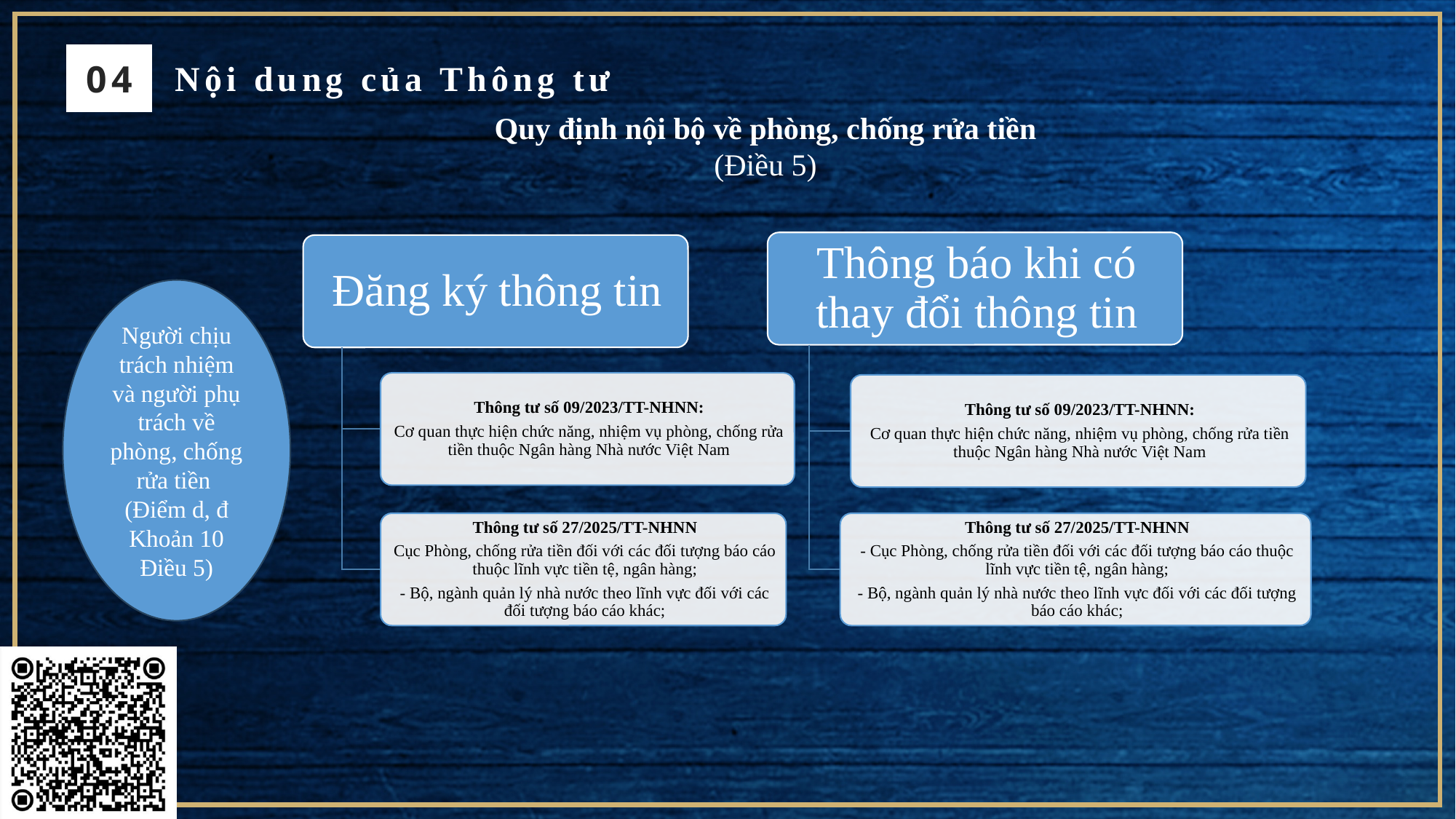

04
Nội dung của Thông tư
Quy định nội bộ về phòng, chống rửa tiền
(Điều 5)

Đăng ký thông tin
Thông tư số 09/2023/TT-NHNN:
Cơ quan thực hiện chức năng, nhiệm vụ phòng, chống rửa tiền thuộc Ngân hàng Nhà nước Việt Nam
Thông tư số 27/2025/TT-NHNN
Cục Phòng, chống rửa tiền đối với các đối tượng báo cáo thuộc lĩnh vực tiền tệ, ngân hàng;
- Bộ, ngành quản lý nhà nước theo lĩnh vực đối với các đối tượng báo cáo khác;
Thông báo khi có thay đổi thông tin
Thông tư số 09/2023/TT-NHNN:
Cơ quan thực hiện chức năng, nhiệm vụ phòng, chống rửa tiền thuộc Ngân hàng Nhà nước Việt Nam
Thông tư số 27/2025/TT-NHNN
- Cục Phòng, chống rửa tiền đối với các đối tượng báo cáo thuộc lĩnh vực tiền tệ, ngân hàng;
- Bộ, ngành quản lý nhà nước theo lĩnh vực đối với các đối tượng báo cáo khác;
Người chịu trách nhiệm và người phụ trách về phòng, chống rửa tiền
(Điểm d, đ Khoản 10 Điều 5)